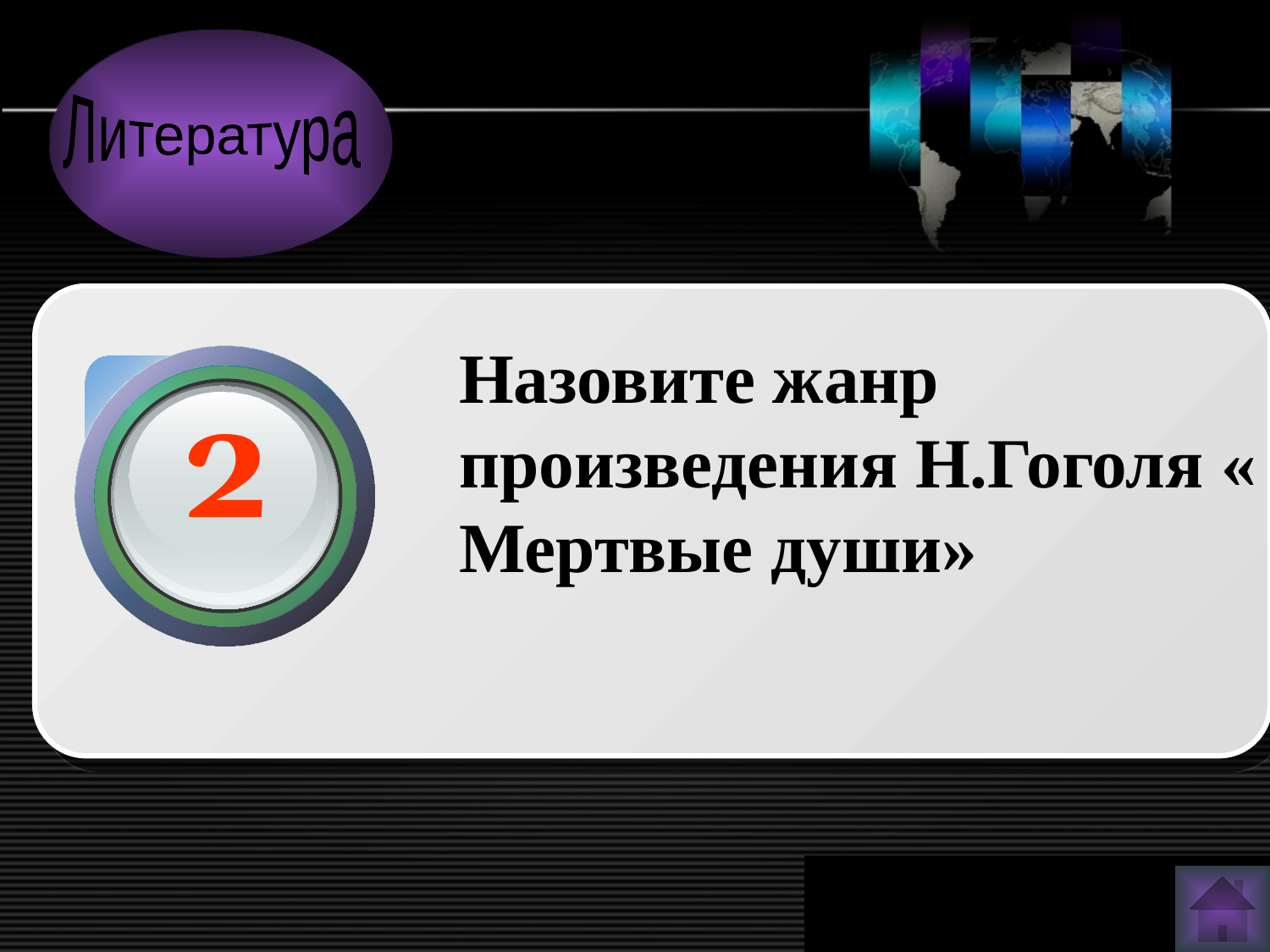

Литература

Назовите жанр произведения Н.Гоголя « Мертвые души»

2

www.themegallery.com